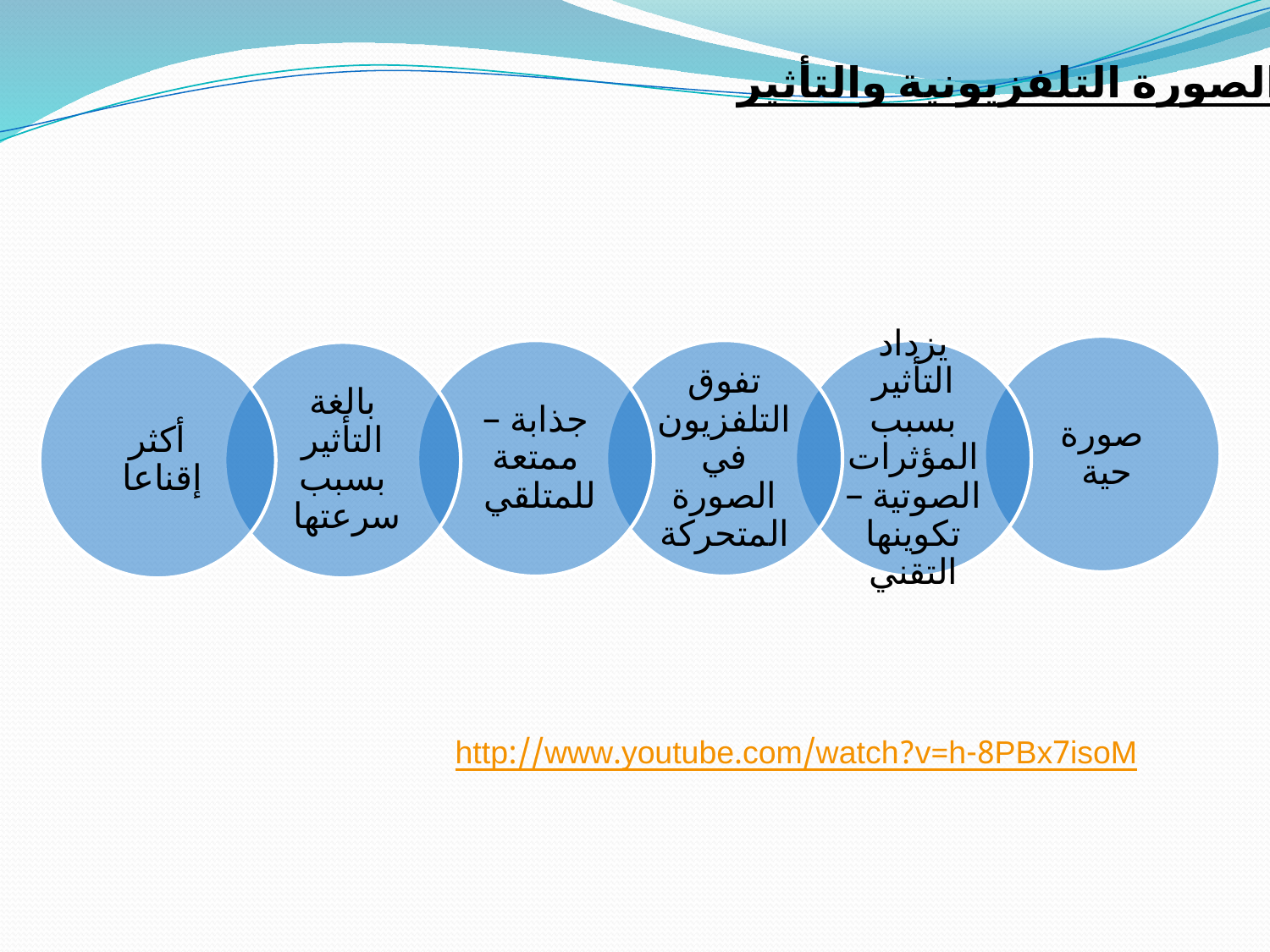

الصورة التلفزيونية والتأثير
صورة حية
يزداد التأثير بسبب المؤثرات الصوتية – تكوينها التقني
تفوق التلفزيون في الصورة المتحركة
جذابة –ممتعة للمتلقي
بالغة التأثير بسبب سرعتها
أكثر إقناعا
http://www.youtube.com/watch?v=h-8PBx7isoM